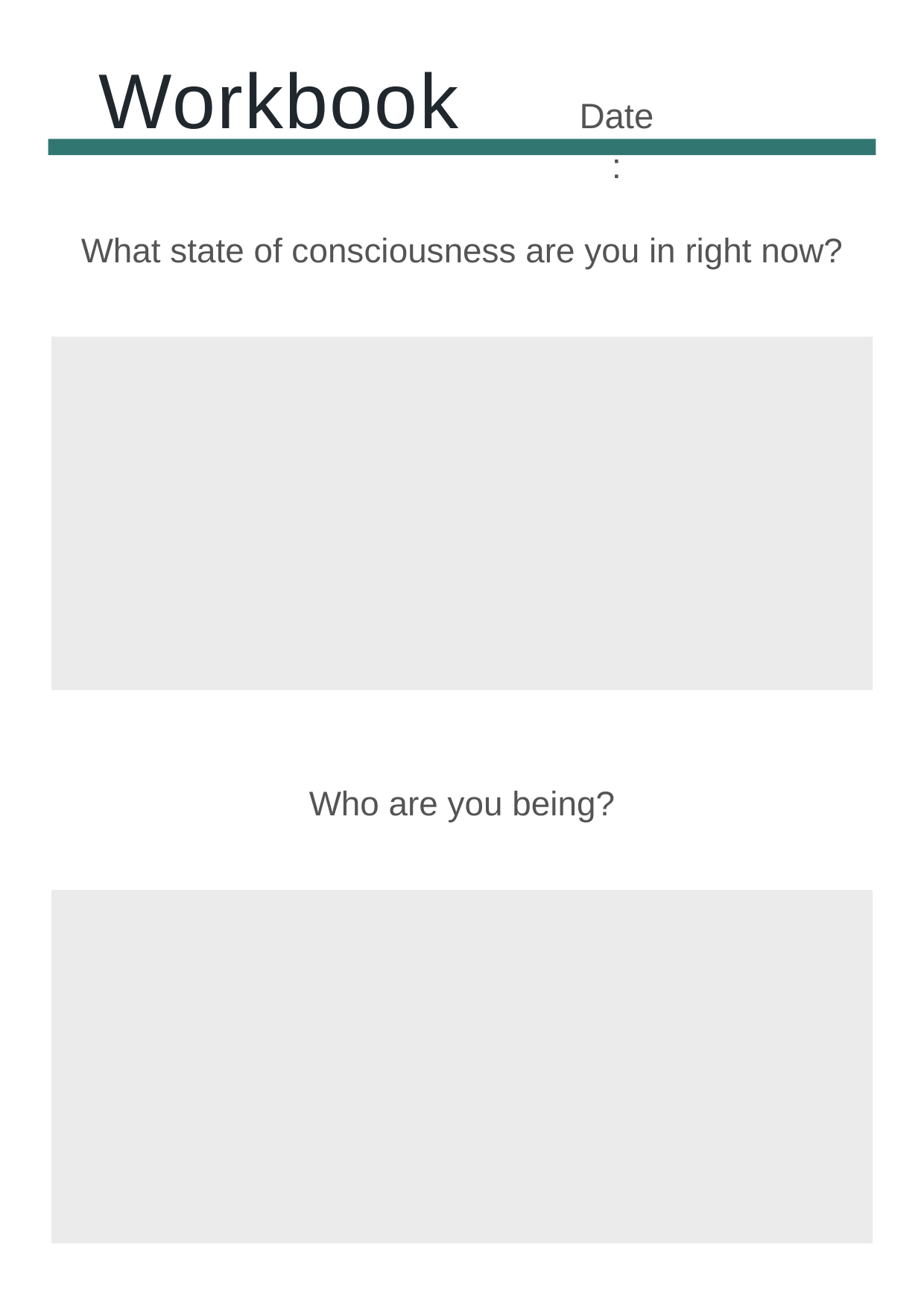

Workbook
Date:

What state of consciousness are you in right now?

Who are you being?